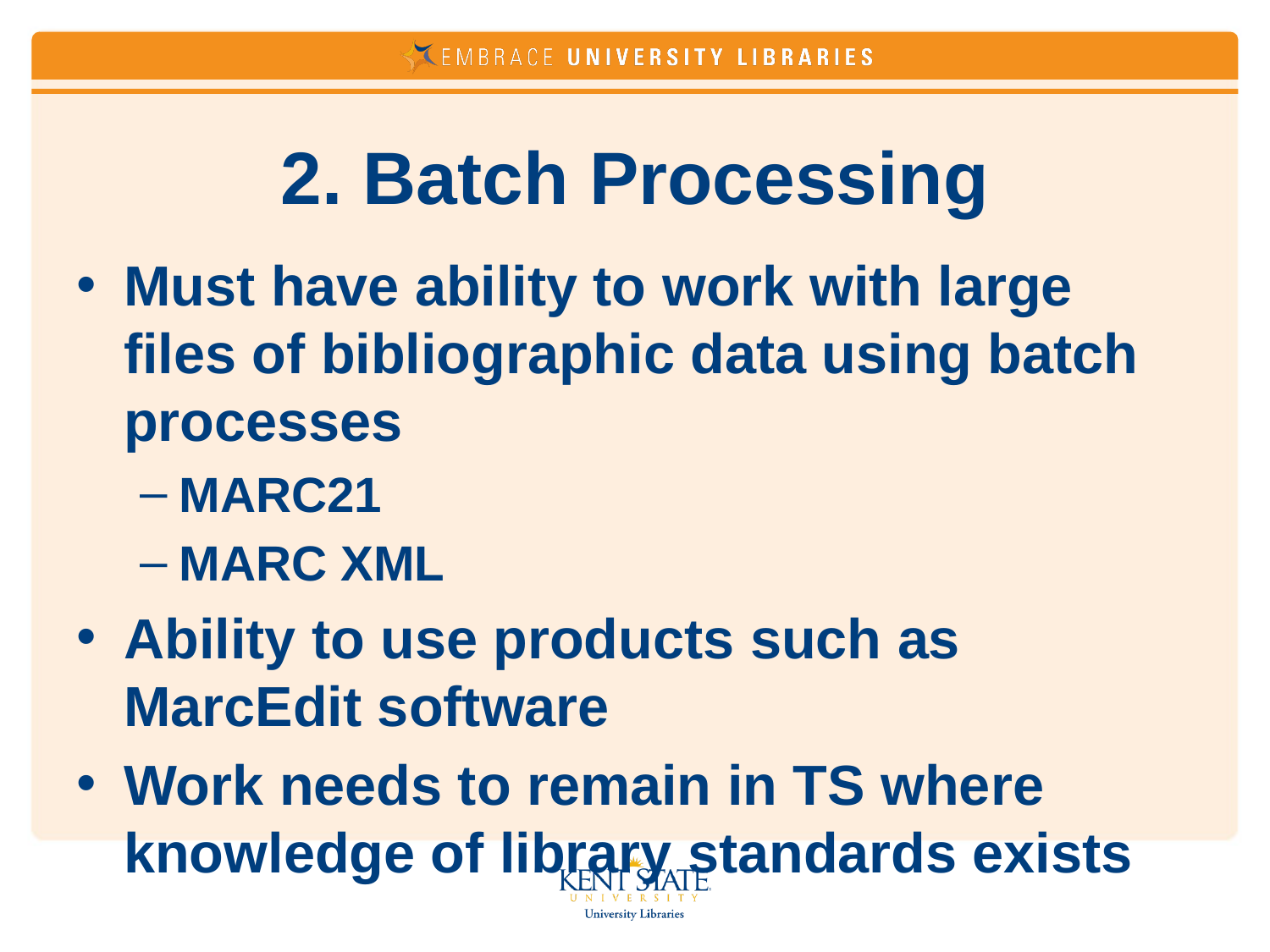

# 2. Batch Processing
Must have ability to work with large files of bibliographic data using batch processes
MARC21
MARC XML
Ability to use products such as MarcEdit software
Work needs to remain in TS where knowledge of library standards exists